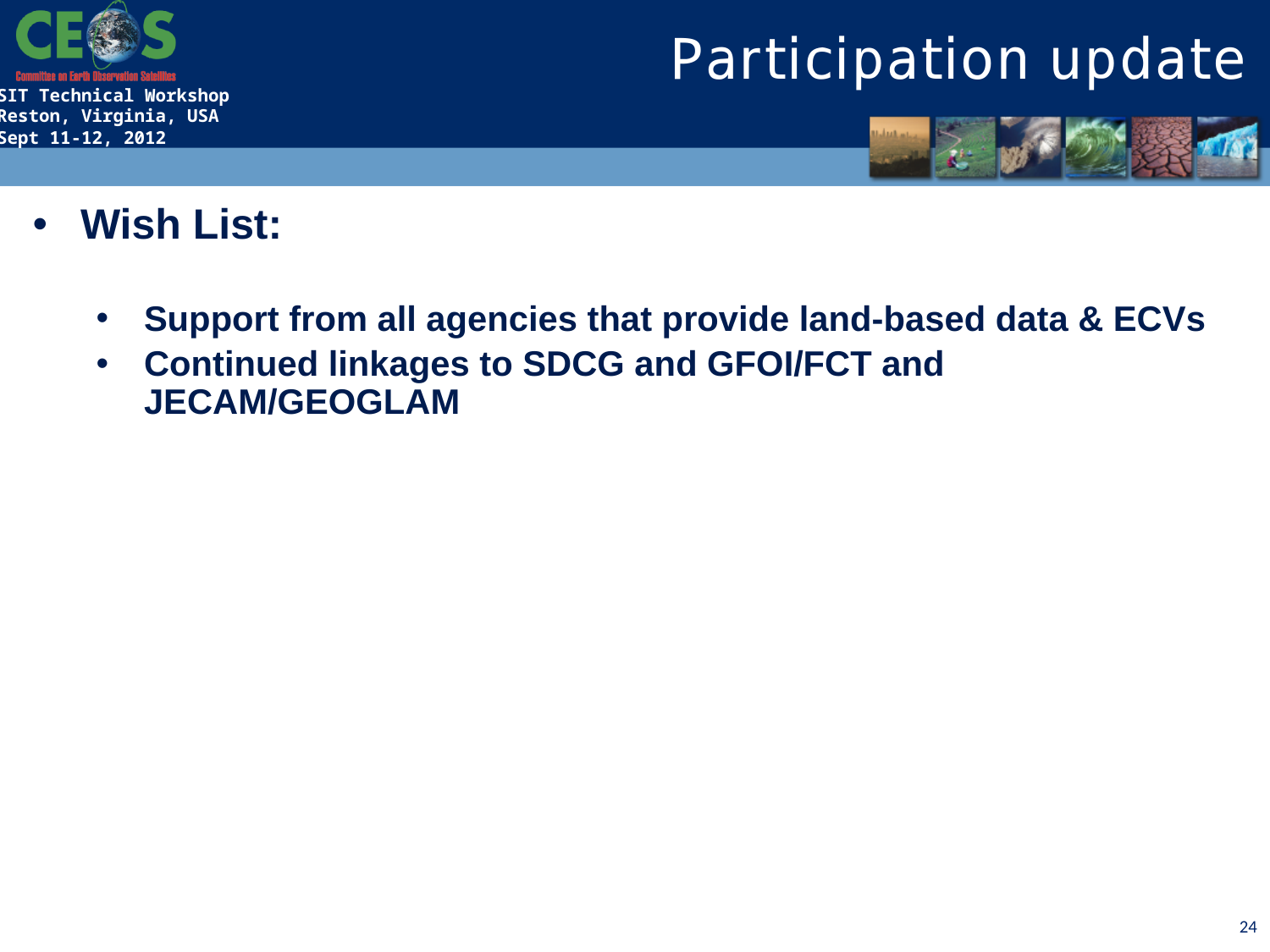

Participation update
Wish List:

Support from all agencies that provide land-based data & ECVs
Continued linkages to SDCG and GFOI/FCT and JECAM/GEOGLAM

24